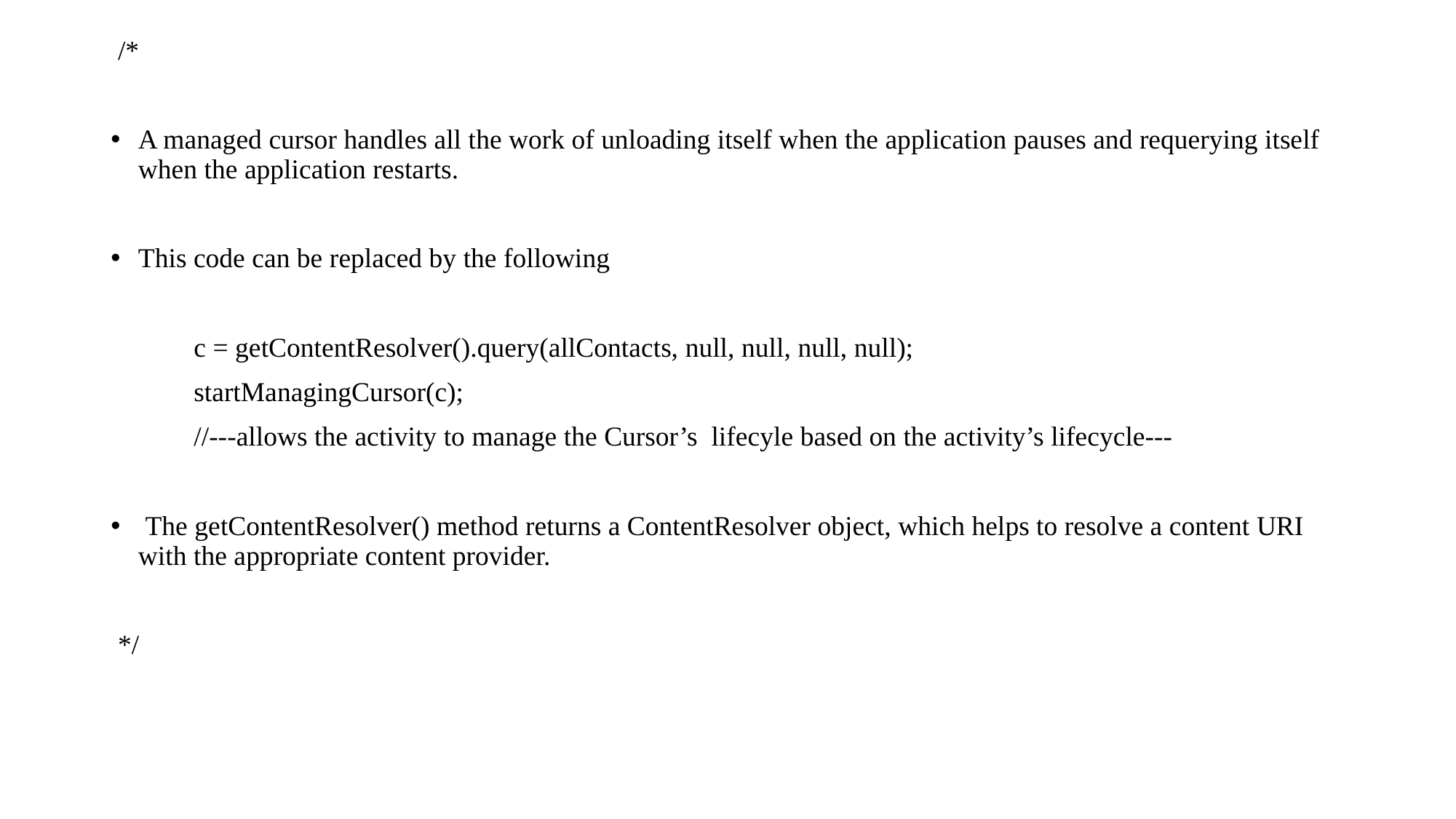

/*

A managed cursor handles all the work of unloading itself when the application pauses and requerying itself when the application restarts.

This code can be replaced by the following

            c = getContentResolver().query(allContacts, null, null, null, null);
            startManagingCursor(c);
            //---allows the activity to manage the Cursor’s  lifecyle based on the activity’s lifecycle---

 The getContentResolver() method returns a ContentResolver object, which helps to resolve a content URI with the appropriate content provider.

 */